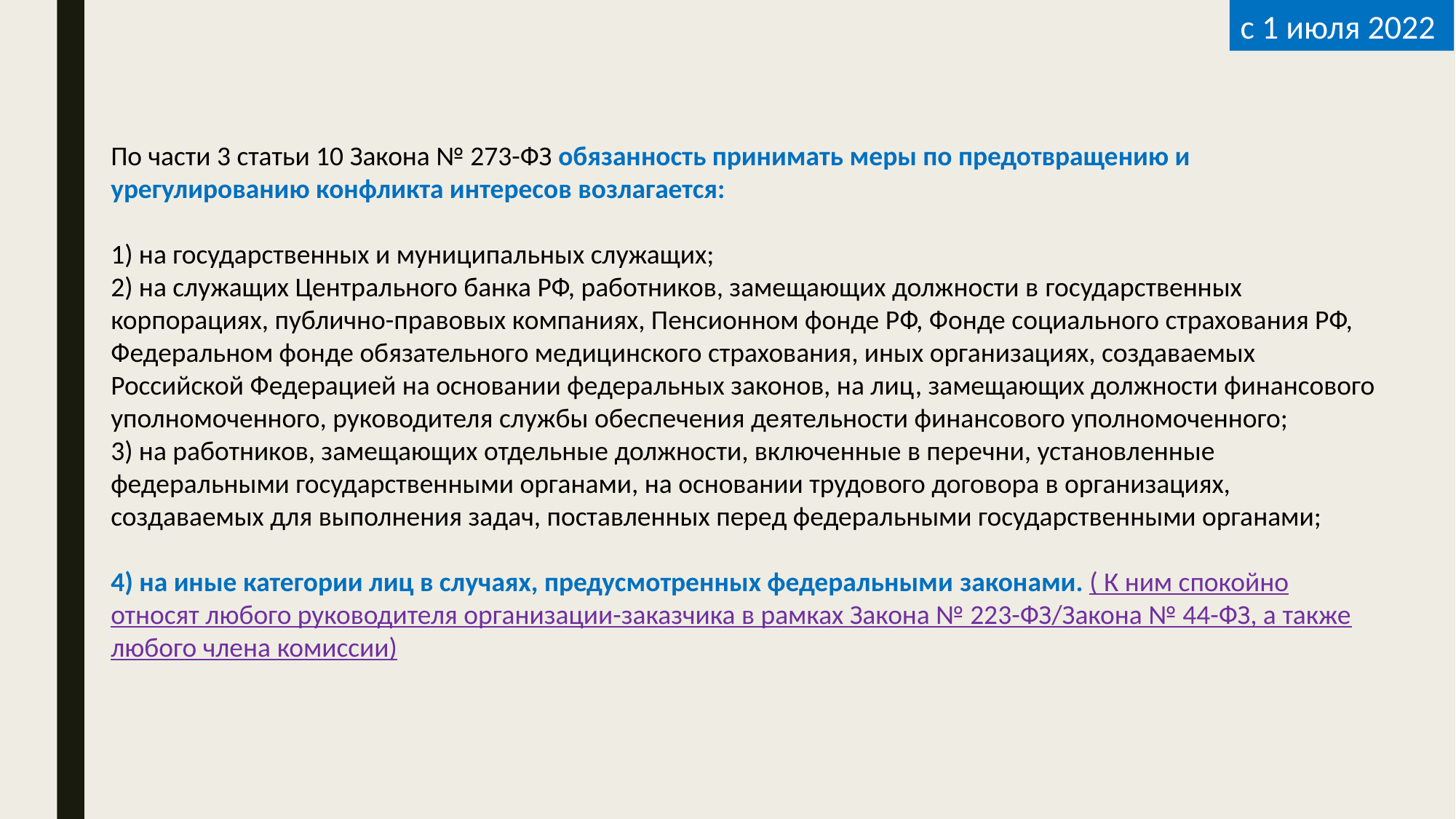

с 1 июля 2022

По части 3 статьи 10 Закона № 273-ФЗ обязанность принимать меры по предотвращению и урегулированию конфликта интересов возлагается:

1) на государственных и муниципальных служащих;
2) на служащих Центрального банка РФ, работников, замещающих должности в государственных корпорациях, публично-правовых компаниях, Пенсионном фонде РФ, Фонде социального страхования РФ, Федеральном фонде обязательного медицинского страхования, иных организациях, создаваемых Российской Федерацией на основании федеральных законов, на лиц, замещающих должности финансового уполномоченного, руководителя службы обеспечения деятельности финансового уполномоченного;
3) на работников, замещающих отдельные должности, включенные в перечни, установленные федеральными государственными органами, на основании трудового договора в организациях, создаваемых для выполнения задач, поставленных перед федеральными государственными органами;

4) на иные категории лиц в случаях, предусмотренных федеральными законами. ( К ним спокойно относят любого руководителя организации-заказчика в рамках Закона № 223-ФЗ/Закона № 44-ФЗ, а также любого члена комиссии)